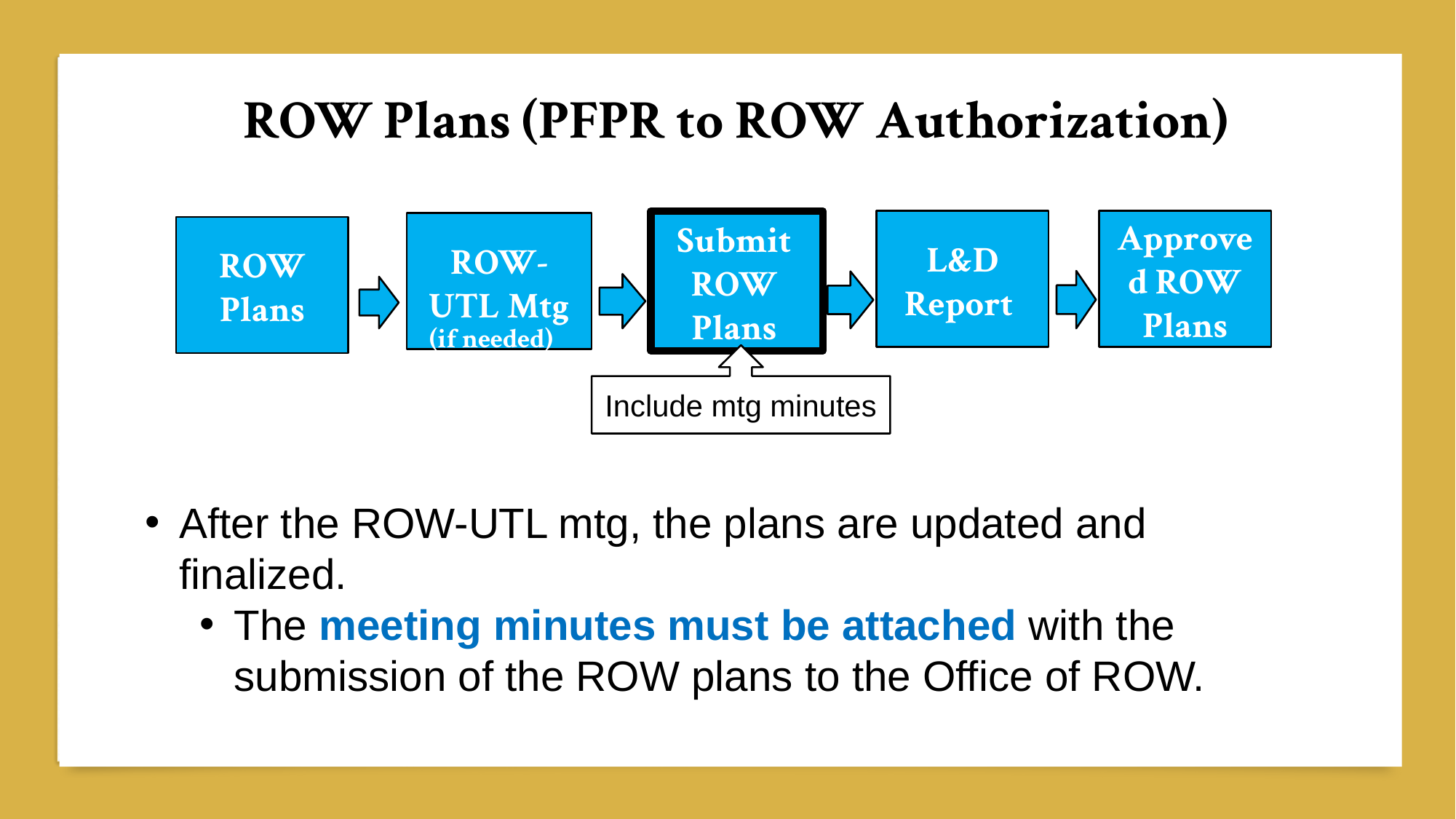

ROW Plans (PFPR to ROW Authorization)
L&D Report
Approved ROW Plans

Submit ROW Plans
ROW-UTL Mtg
ROW Plans

(if needed)
Include mtg minutes
After the ROW-UTL mtg, the plans are updated and finalized.
The meeting minutes must be attached with the submission of the ROW plans to the Office of ROW.